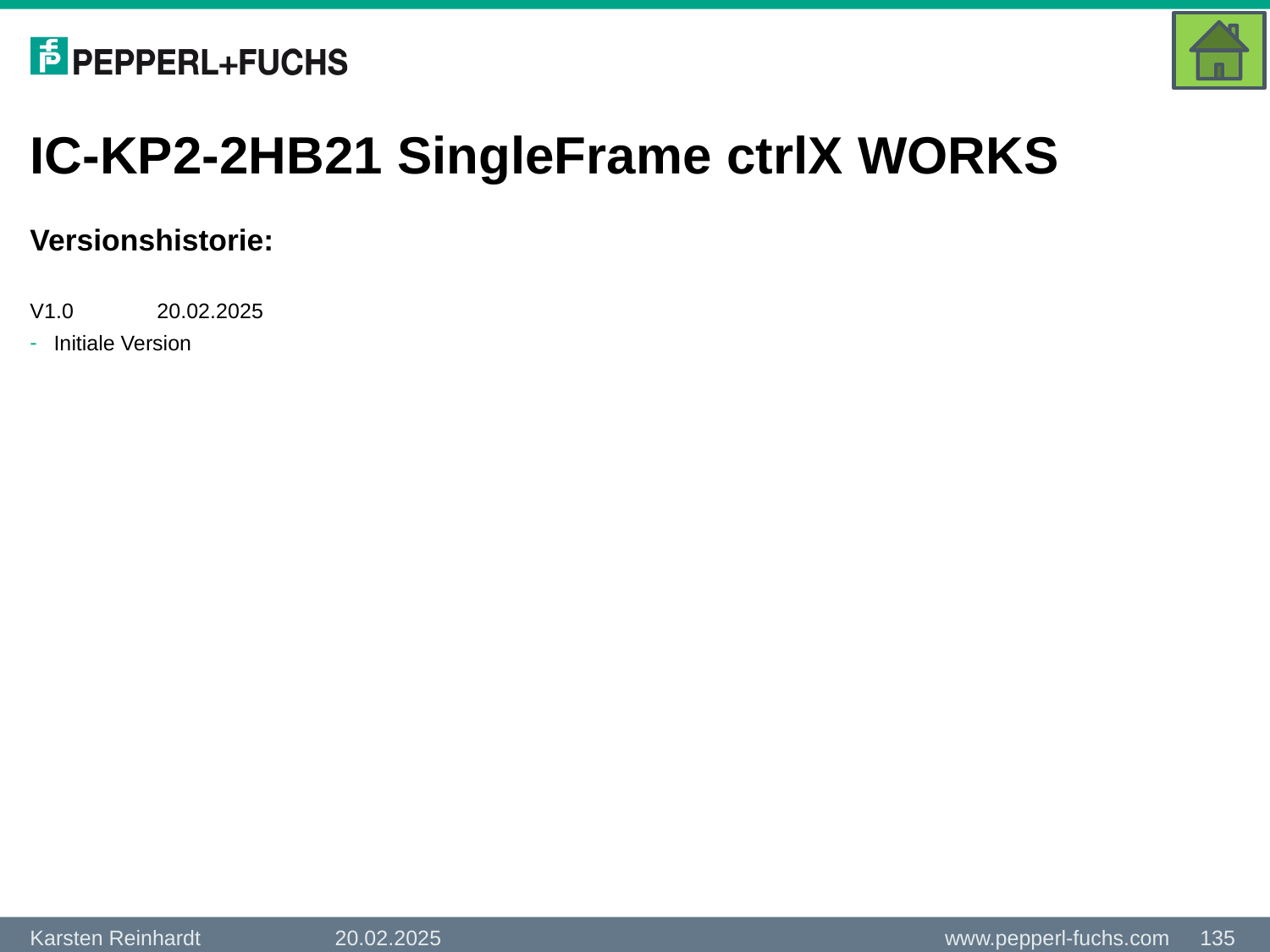

# IC-KP2-2HB21 SingleFrame ctrlX WORKS
Versionshistorie:

V1.0	20.02.2025
Initiale Version

20.02.2025
135
Karsten Reinhardt